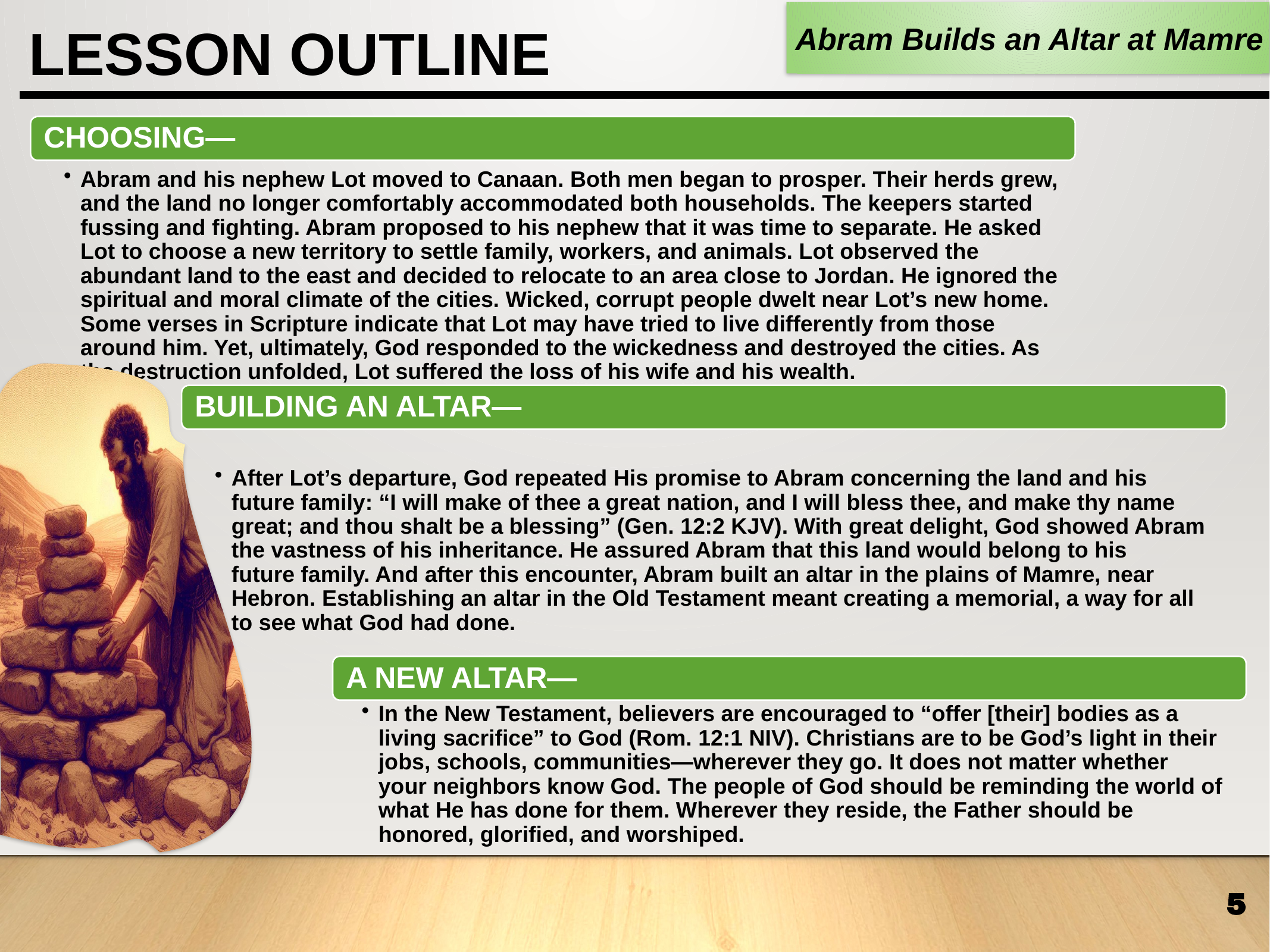

Abram Builds an Altar at Mamre
LESSON OUTLINE
Choosing—
Abram and his nephew Lot moved to Canaan. Both men began to prosper. Their herds grew, and the land no longer comfortably accommodated both households. The keepers started fussing and fighting. Abram proposed to his nephew that it was time to separate. He asked Lot to choose a new territory to settle family, workers, and animals. Lot observed the abundant land to the east and decided to relocate to an area close to Jordan. He ignored the spiritual and moral climate of the cities. Wicked, corrupt people dwelt near Lot’s new home. Some verses in Scripture indicate that Lot may have tried to live differently from those around him. Yet, ultimately, God responded to the wickedness and destroyed the cities. As the destruction unfolded, Lot suffered the loss of his wife and his wealth.

Building an Altar—
After Lot’s departure, God repeated His promise to Abram concerning the land and his future family: “I will make of thee a great nation, and I will bless thee, and make thy name great; and thou shalt be a blessing” (Gen. 12:2 KJV). With great delight, God showed Abram the vastness of his inheritance. He assured Abram that this land would belong to his future family. And after this encounter, Abram built an altar in the plains of Mamre, near Hebron. Establishing an altar in the Old Testament meant creating a memorial, a way for all to see what God had done.
A New Altar—
In the New Testament, believers are encouraged to “offer [their] bodies as a living sacrifice” to God (Rom. 12:1 NIV). Christians are to be God’s light in their jobs, schools, communities—wherever they go. It does not matter whether your neighbors know God. The people of God should be reminding the world of what He has done for them. Wherever they reside, the Father should be honored, glorified, and worshiped.
5